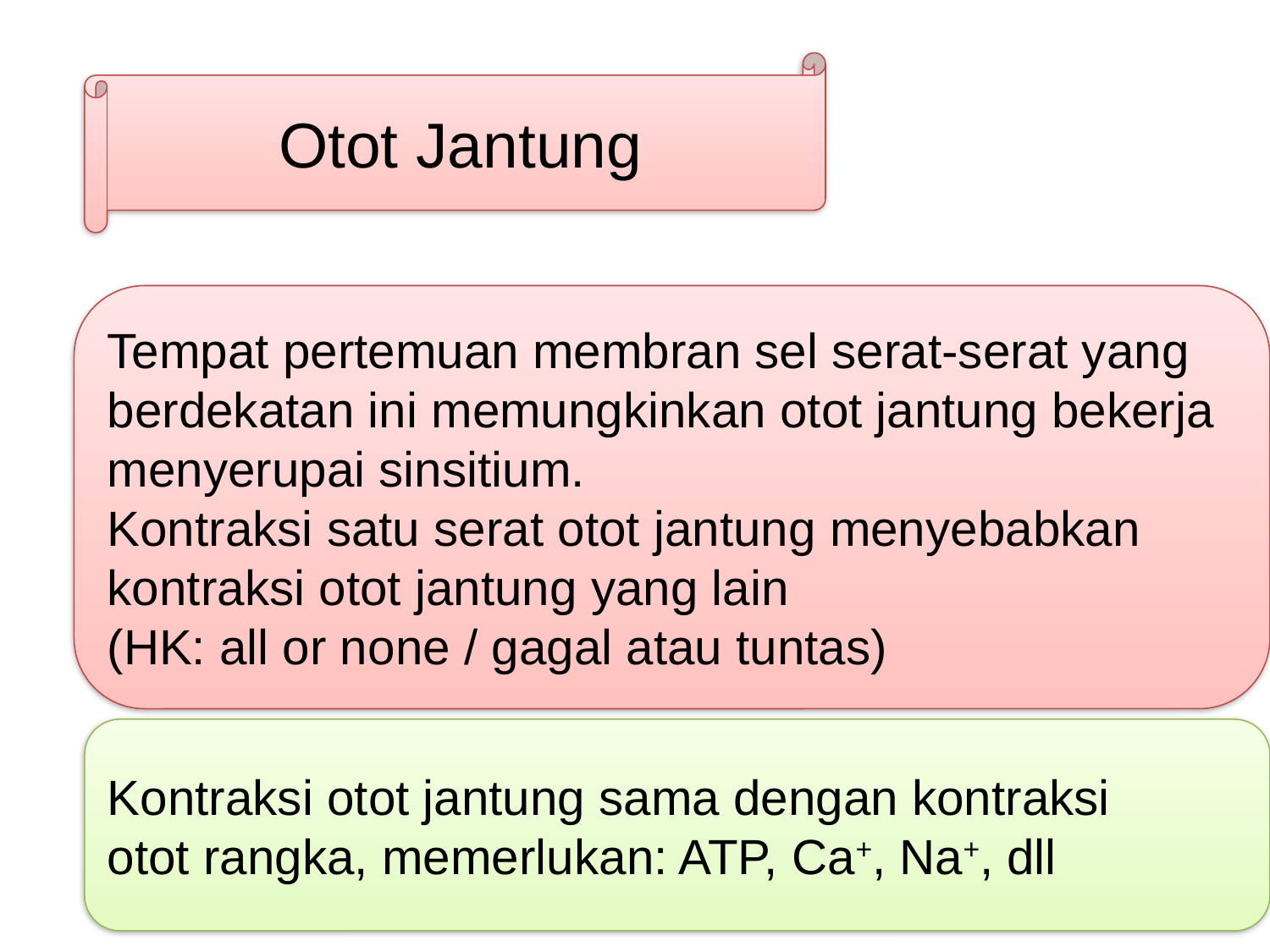

Otot Jantung
Tempat pertemuan membran sel serat-serat yang
berdekatan ini memungkinkan otot jantung bekerja
menyerupai sinsitium.
Kontraksi satu serat otot jantung menyebabkan
kontraksi otot jantung yang lain
(HK: all or none / gagal atau tuntas)
Kontraksi otot jantung sama dengan kontraksi
otot rangka, memerlukan: ATP, Ca+, Na+, dll